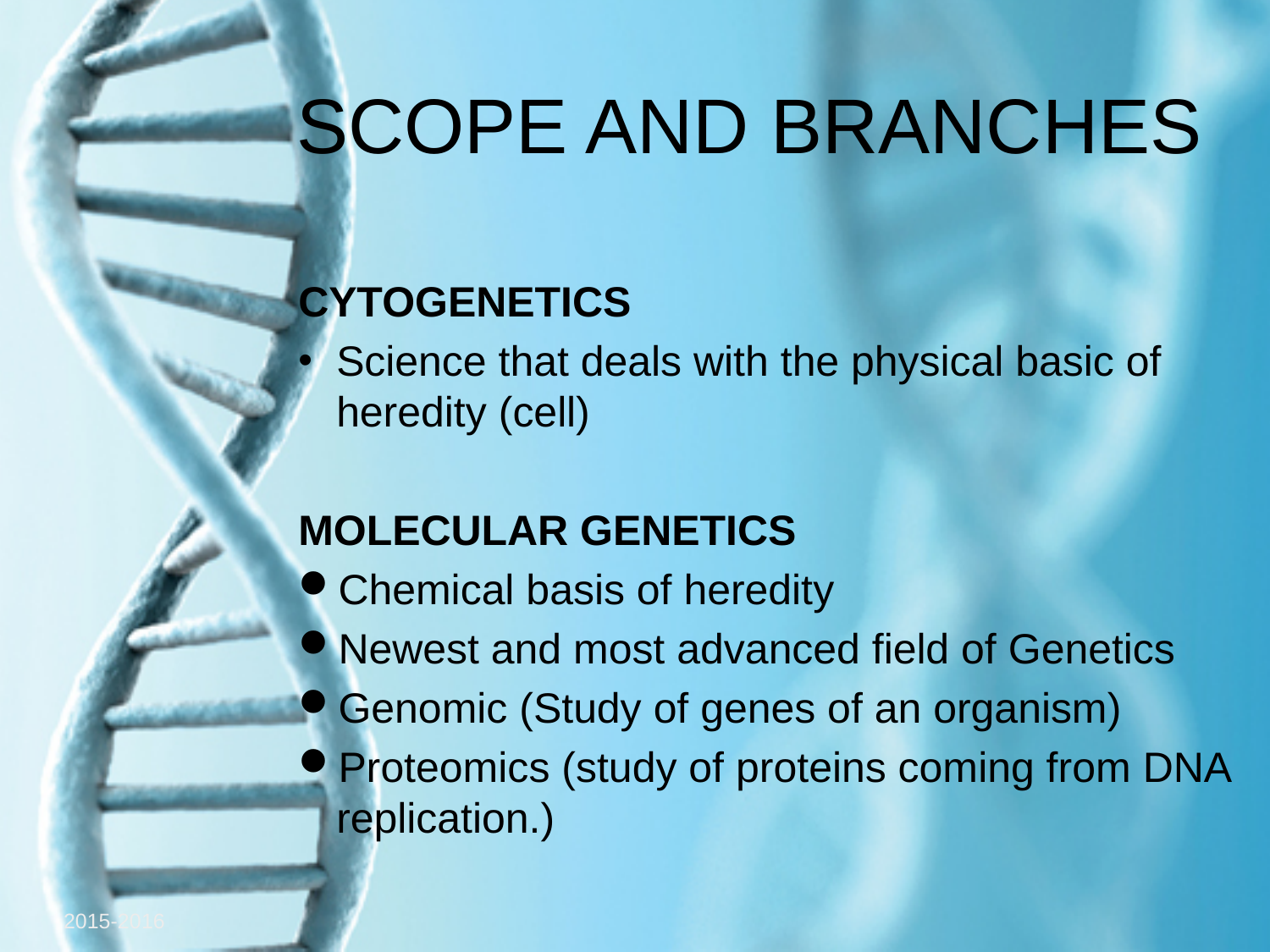

# SCOPE AND BRANCHES
CYTOGENETICS
Science that deals with the physical basic of heredity (cell)

MOLECULAR GENETICS
Chemical basis of heredity
Newest and most advanced field of Genetics
Genomic (Study of genes of an organism)
Proteomics (study of proteins coming from DNA replication.)

2015-2016
May Alrashed, PhD